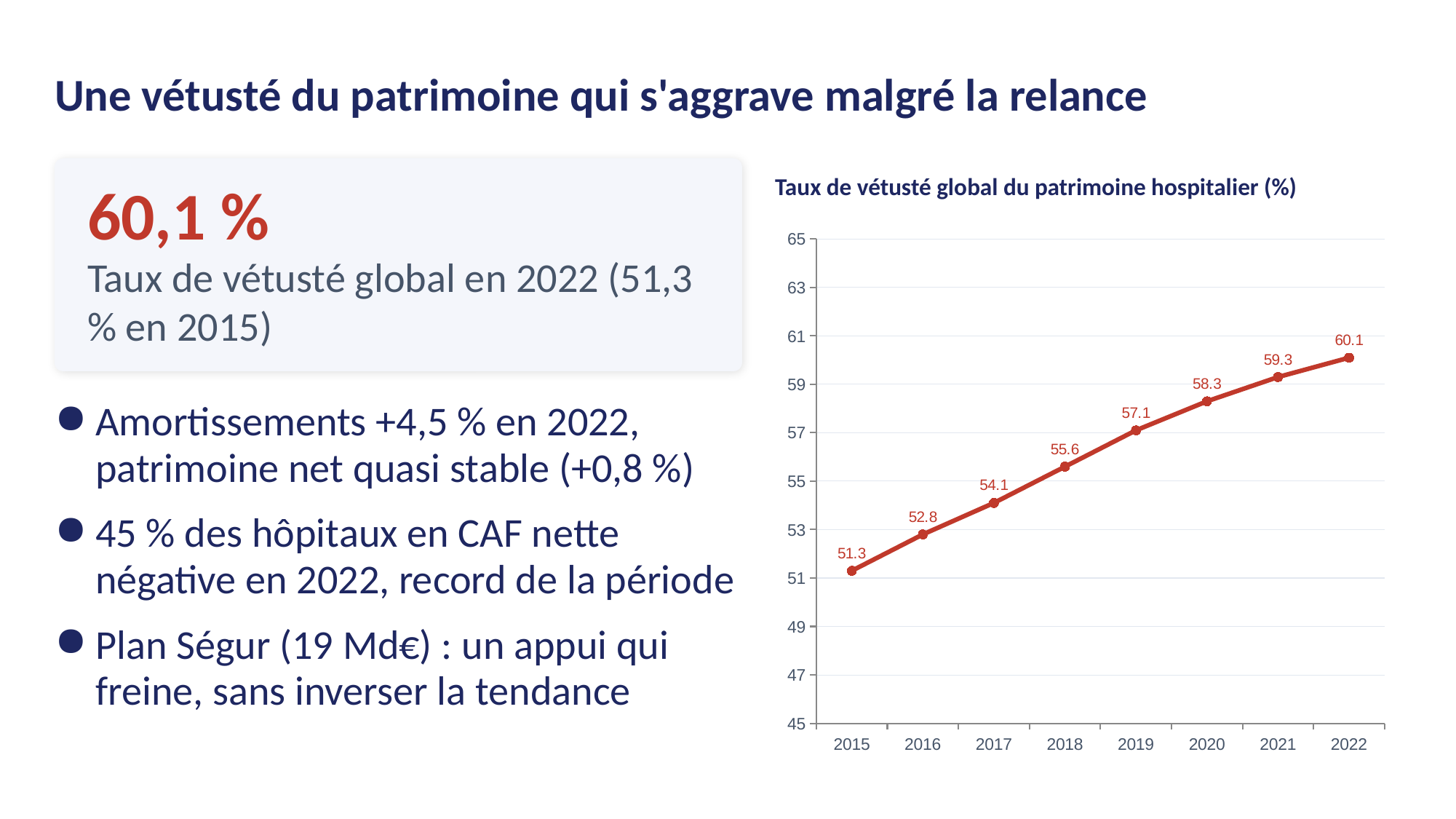

Une vétusté du patrimoine qui s'aggrave malgré la relance

Taux de vétusté global du patrimoine hospitalier (%)
60,1 %

### Chart

| Category | Taux de vétusté |
|---|---|
| 2015 | 51.3 |
| 2016 | 52.8 |
| 2017 | 54.1 |
| 2018 | 55.6 |
| 2019 | 57.1 |
| 2020 | 58.3 |
| 2021 | 59.3 |
| 2022 | 60.1 |
Taux de vétusté global en 2022 (51,3 % en 2015)
Amortissements +4,5 % en 2022, patrimoine net quasi stable (+0,8 %)
45 % des hôpitaux en CAF nette négative en 2022, record de la période
Plan Ségur (19 Md€) : un appui qui freine, sans inverser la tendance